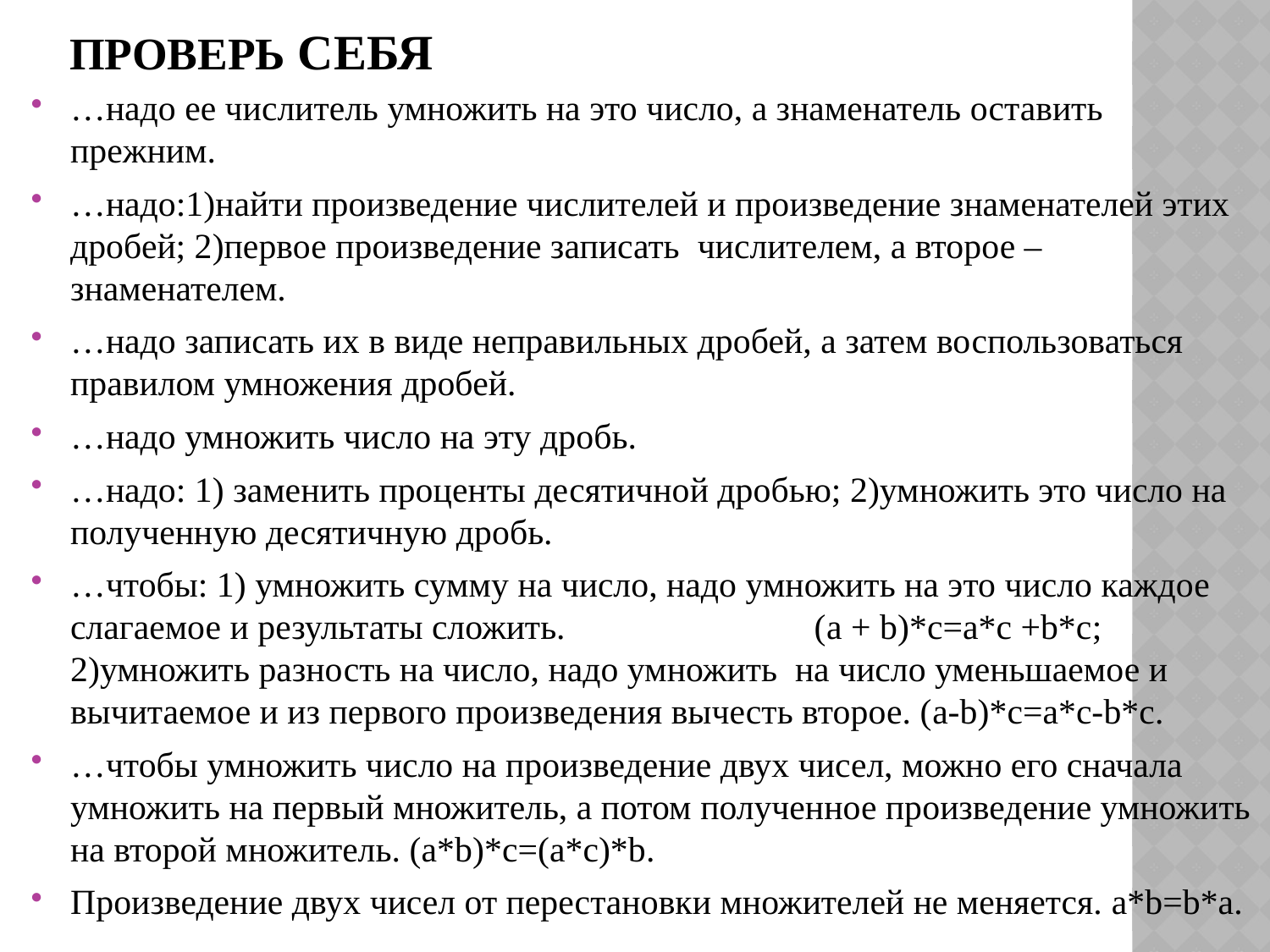

# Проверь себя
…надо ее числитель умножить на это число, а знаменатель оставить прежним.
…надо:1)найти произведение числителей и произведение знаменателей этих дробей; 2)первое произведение записать  числителем, а второе –  знаменателем.
…надо записать их в виде неправильных дробей, а затем воспользоваться правилом умножения дробей.
…надо умножить число на эту дробь.
…надо: 1) заменить проценты десятичной дробью; 2)умножить это число на полученную десятичную дробь.
…чтобы: 1) умножить сумму на число, надо умножить на это число каждое  слагаемое и результаты сложить.                            (a + b)*c=a*c +b*c; 2)умножить разность на число, надо умножить  на число уменьшаемое и вычитаемое и из первого произведения вычесть второе. (a-b)*c=a*c-b*c.
…чтобы умножить число на произведение двух чисел, можно его сначала умножить на первый множитель, а потом полученное произведение умножить на второй множитель. (a*b)*c=(a*c)*b.
Произведение двух чисел от перестановки множителей не меняется. a*b=b*a.